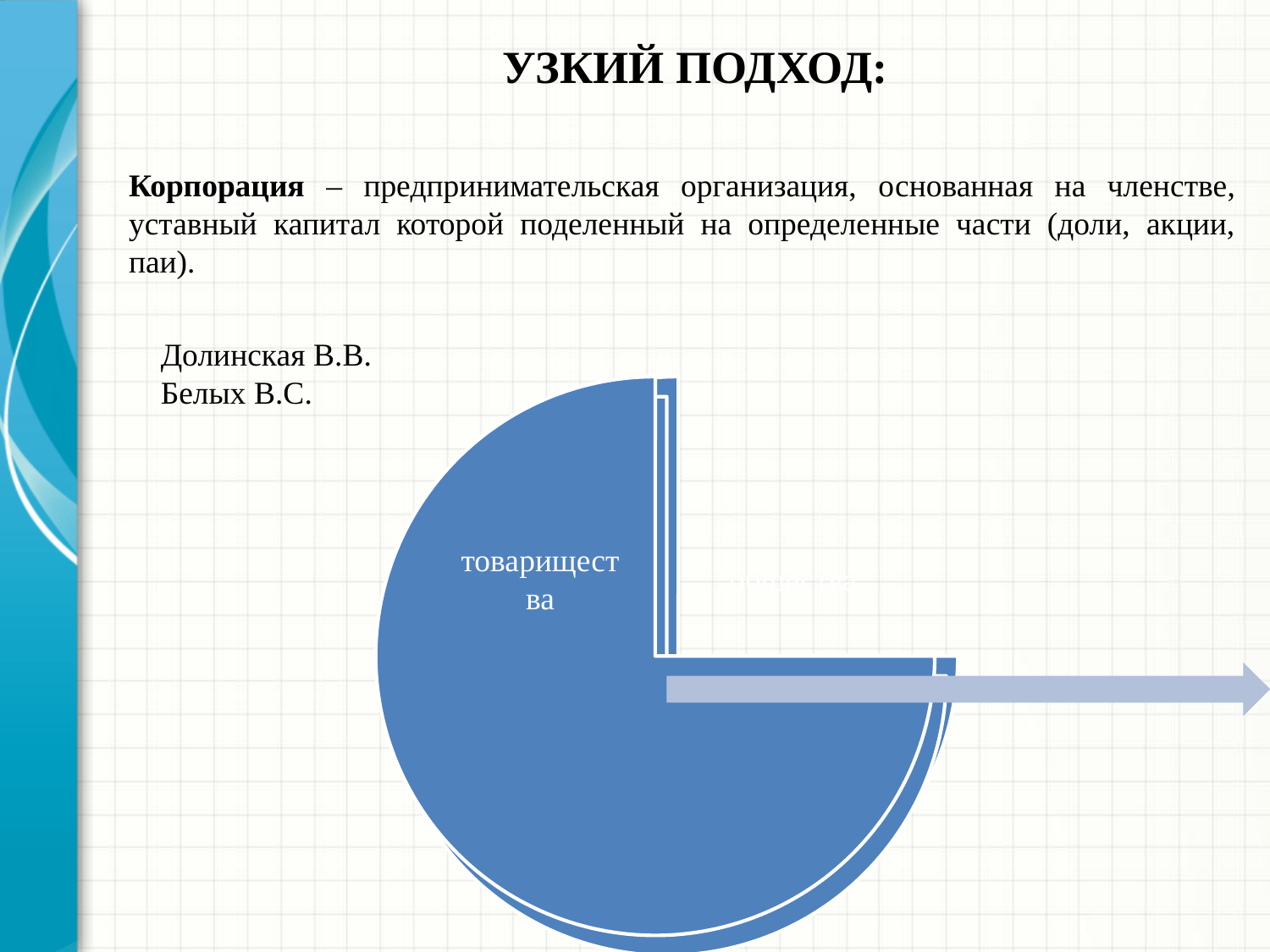

УЗКИЙ ПОДХОД:
Корпорация – предпринимательская организация, основанная на членстве, уставный капитал которой поделенный на определенные части (доли, акции, паи).
общества
Производственные кооперативы
товарищества
Долинская В.В.
Белых В.С.